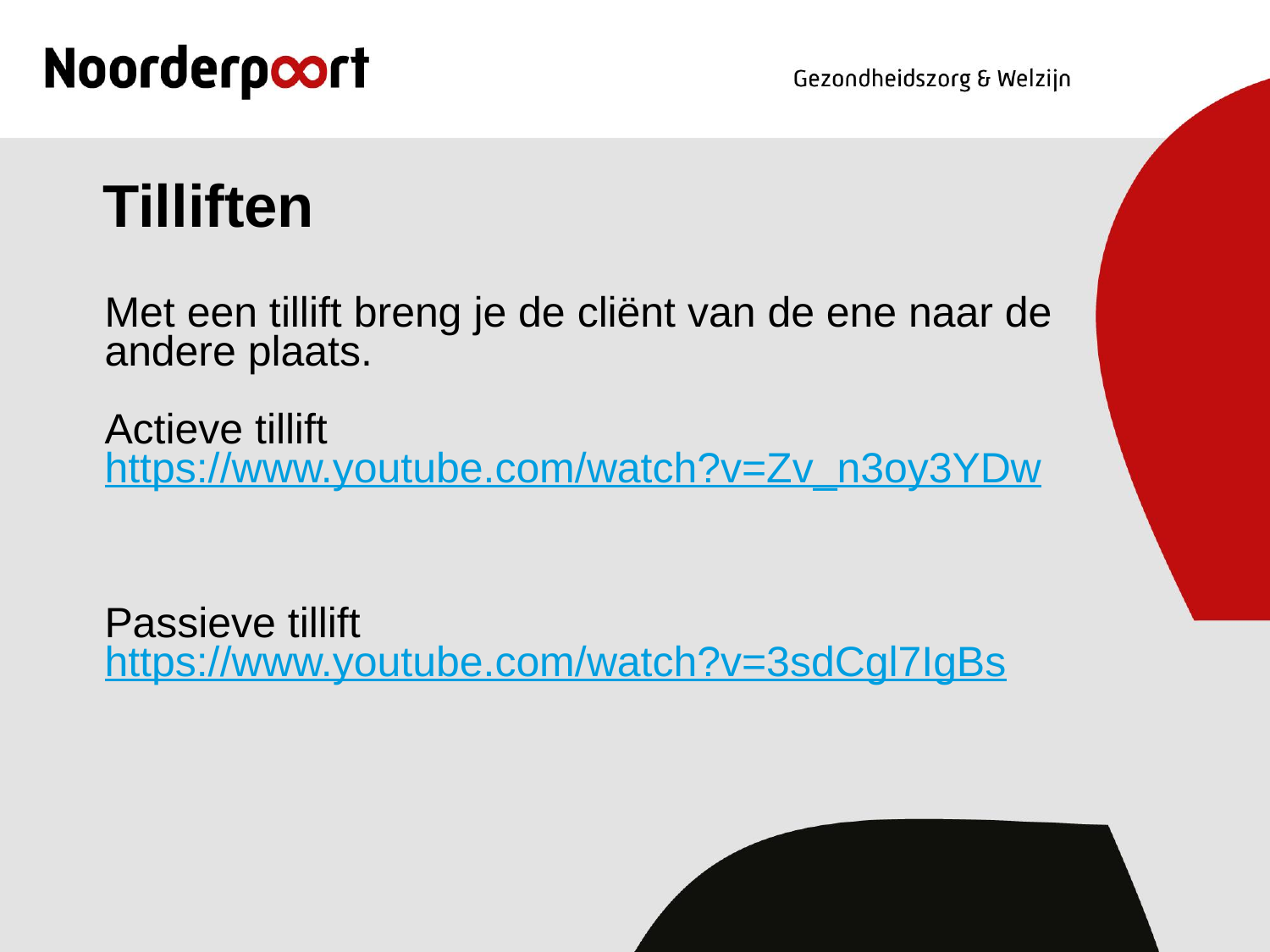

# Tilliften
Met een tillift breng je de cliënt van de ene naar de andere plaats.

Actieve tillift
https://www.youtube.com/watch?v=Zv_n3oy3YDw

Passieve tillift
https://www.youtube.com/watch?v=3sdCgl7IgBs